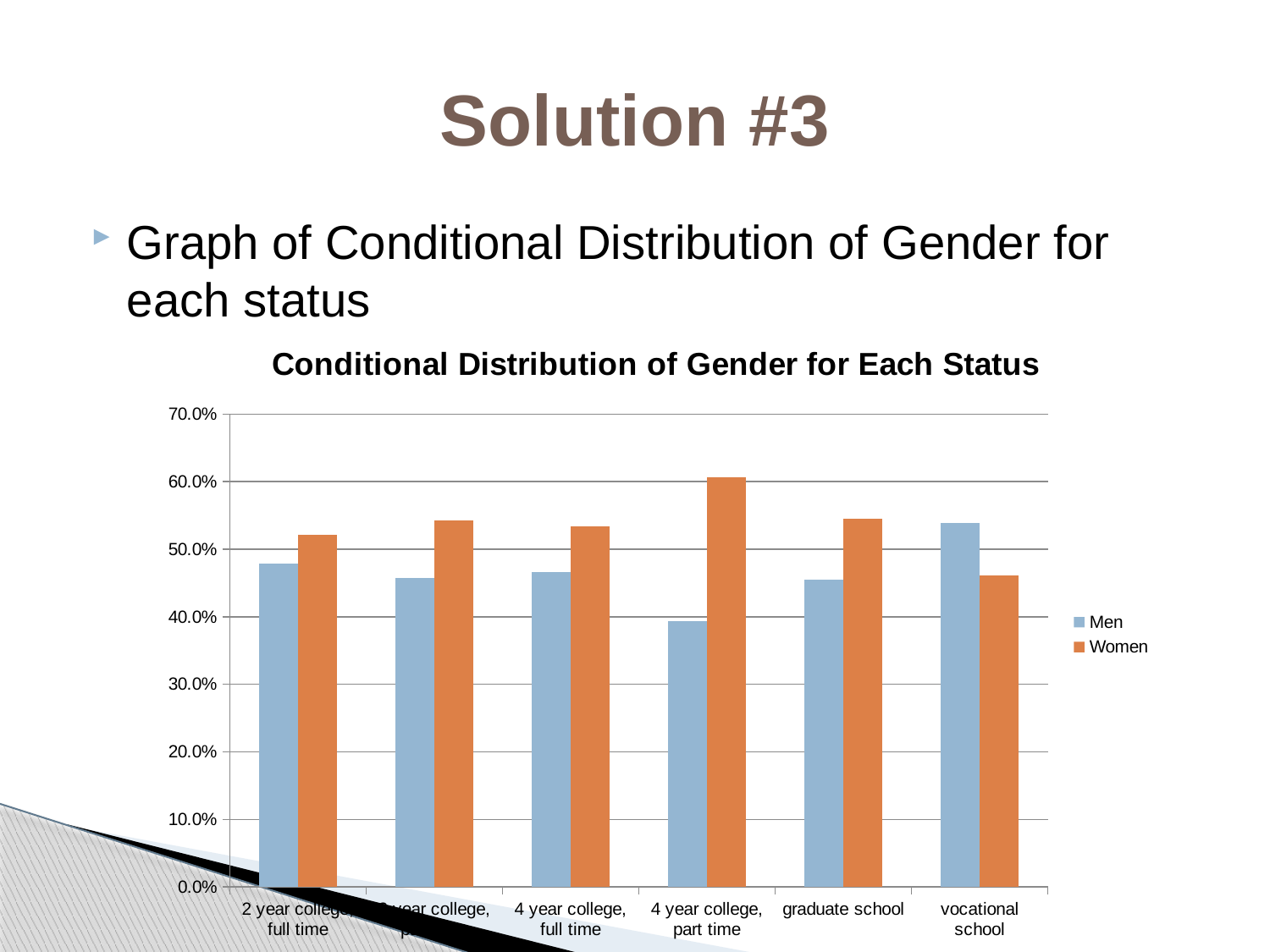

# Solution #3
Graph of Conditional Distribution of Gender for each status

### Chart: Conditional Distribution of Gender for Each Status

| Category | Men | Women |
|---|---|---|
| 2 year college, full time | 0.4787520172135557 | 0.5212479827864444 |
| 2 year college, part time | 0.4576043068640646 | 0.5423956931359354 |
| 4 year college, full time | 0.46590543583145705 | 0.534094564168543 |
| 4 year college, part time | 0.3939873417721519 | 0.6060126582278481 |
| graduate school | 0.45535714285714285 | 0.5446428571428571 |
| vocational school | 0.5387205387205387 | 0.4612794612794613 |